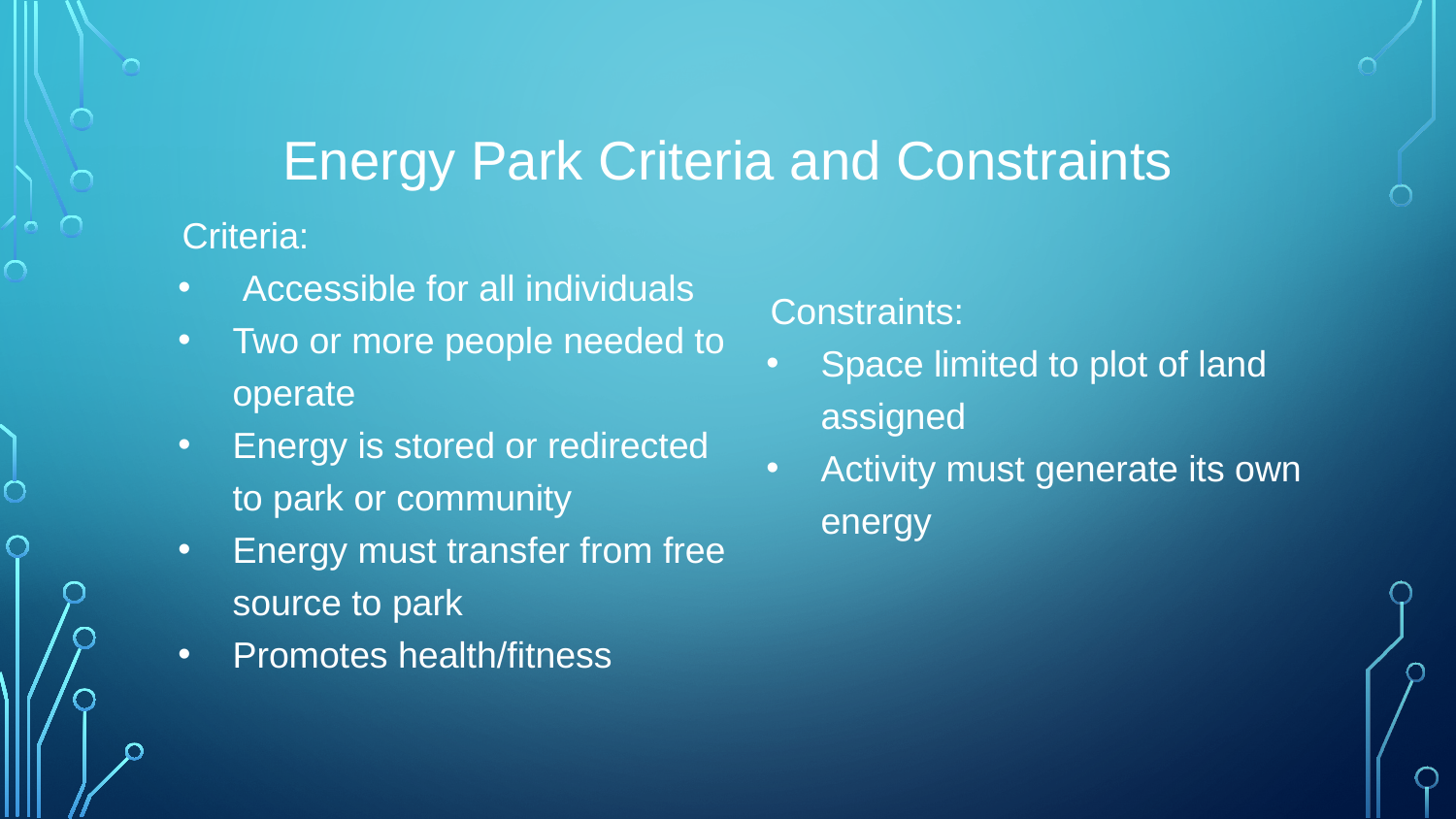

# Energy Park Criteria and Constraints
Criteria:
 Accessible for all individuals
Two or more people needed to operate
Energy is stored or redirected to park or community
Energy must transfer from free source to park
Promotes health/fitness

Constraints:
Space limited to plot of land assigned
Activity must generate its own energy